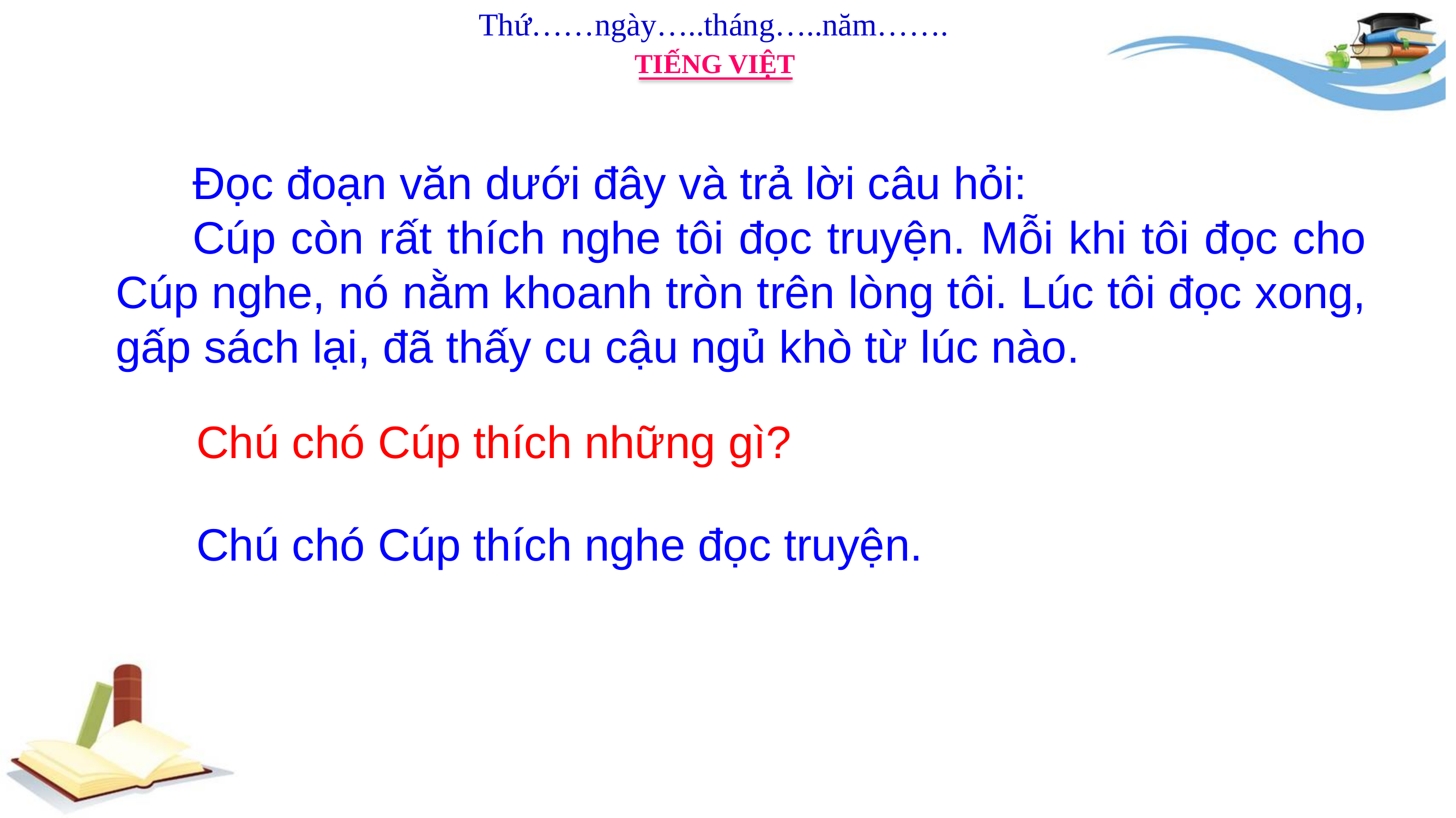

Thứ……ngày…..tháng…..năm…….
TIẾNG VIỆT
Đọc đoạn văn dưới đây và trả lời câu hỏi:
Cúp còn rất thích nghe tôi đọc truyện. Mỗi khi tôi đọc cho Cúp nghe, nó nằm khoanh tròn trên lòng tôi. Lúc tôi đọc xong, gấp sách lại, đã thấy cu cậu ngủ khò từ lúc nào.
Chú chó Cúp thích những gì?
Chú chó Cúp thích nghe đọc truyện.